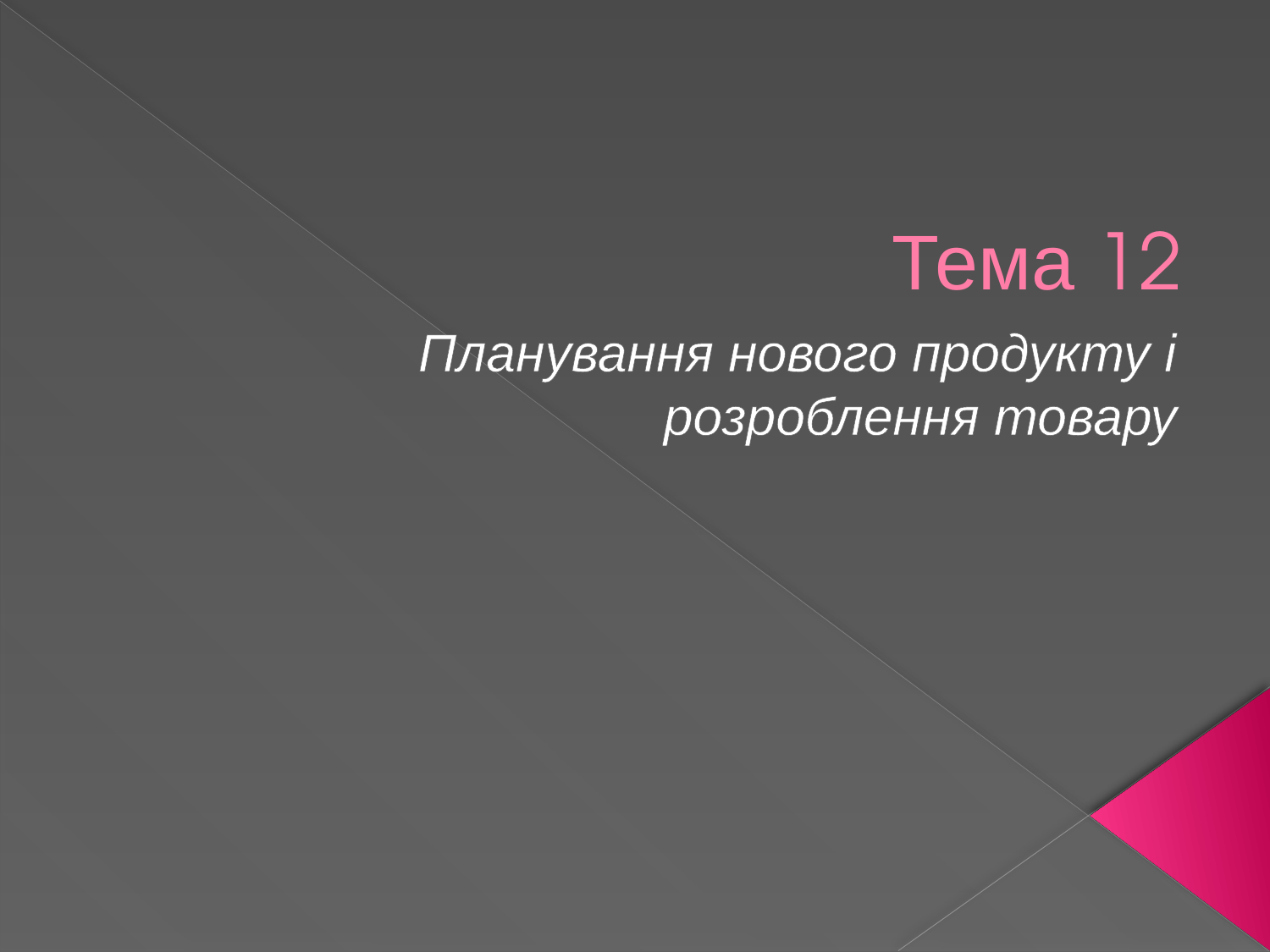

# Тема 12
Планування нового продукту і розроблення товару